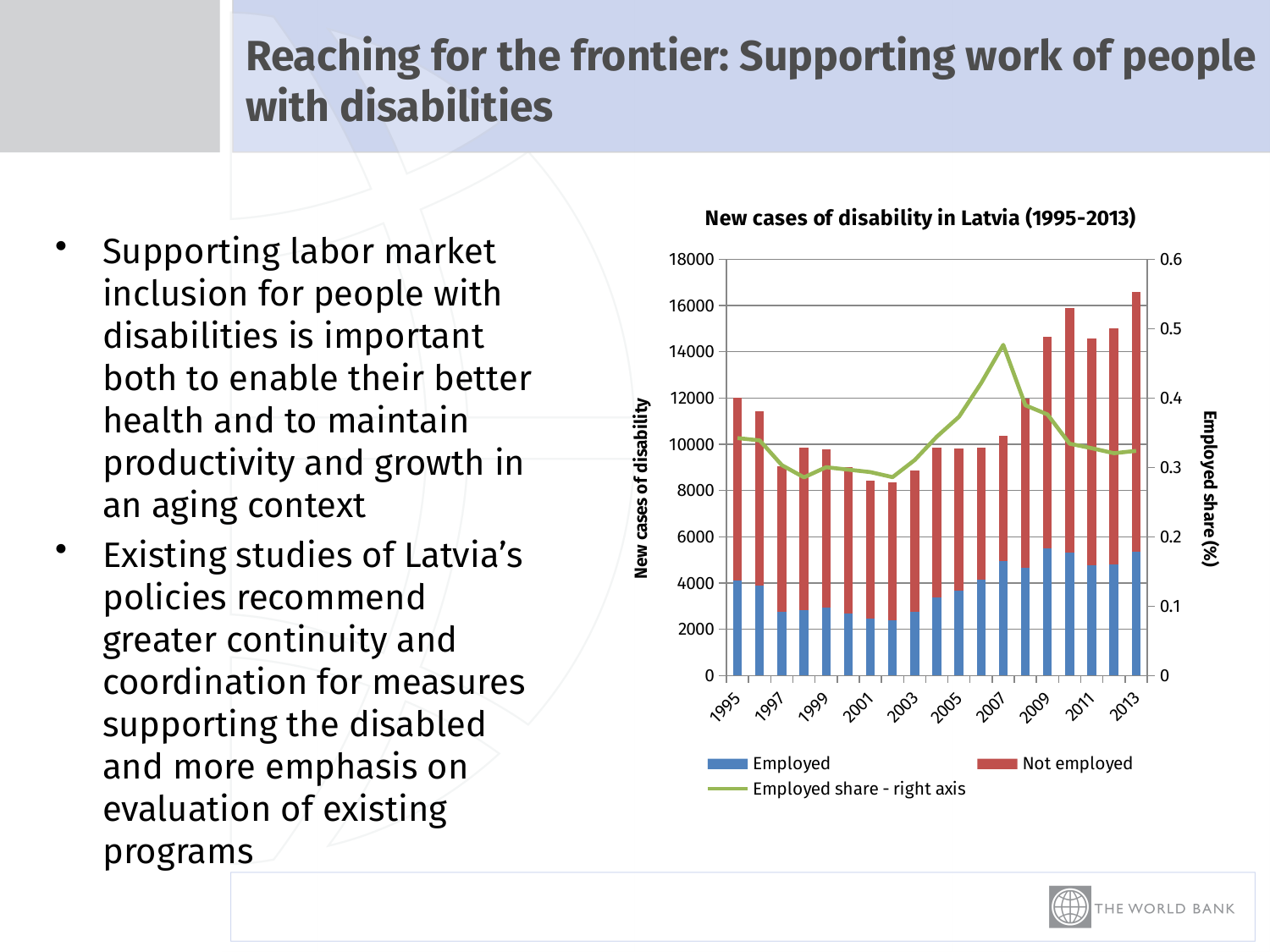

# Reaching for the frontier: Supporting work of people with disabilities

### Chart: New cases of disability in Latvia (1995-2013)

| Category |  |  |  |
|---|---|---|---|
| 1995 | 4109.0 | 7895.0 | 0.3423025658113962 |
| 1996 | 3878.0 | 7563.0 | 0.33895638493138713 |
| 1997 | 2744.0 | 6304.0 | 0.3032714412024757 |
| 1998 | 2820.0 | 7051.0 | 0.28568534089757874 |
| 1999 | 2934.0 | 6835.0 | 0.300337803255195 |
| 2000 | 2673.0 | 6334.0 | 0.2967691795270345 |
| 2001 | 2474.0 | 5961.0 | 0.2933017190278601 |
| 2002 | 2388.0 | 5962.0 | 0.2859880239520958 |
| 2003 | 2754.0 | 6113.0 | 0.31058982745009583 |
| 2004 | 3391.0 | 6458.0 | 0.34429891359528886 |
| 2005 | 3661.0 | 6157.0 | 0.3728865349358321 |
| 2006 | 4153.0 | 5703.0 | 0.4213676948051948 |
| 2007 | 4935.0 | 5420.0 | 0.4765813616610333 |
| 2008 | 4667.0 | 7313.0 | 0.3895659432387312 |
| 2009 | 5508.0 | 9128.0 | 0.37633233123804316 |
| 2010 | 5311.0 | 10583.0 | 0.3341512520447968 |
| 2011 | 4781.0 | 9808.0 | 0.327712660223456 |
| 2012 | 4813.0 | 10204.0 | 0.32050342944662713 |
| 2013 | 5366.0 | 11204.0 | 0.32383826191913095 |
Supporting labor market inclusion for people with disabilities is important both to enable their better health and to maintain productivity and growth in an aging context
Existing studies of Latvia’s policies recommend greater continuity and coordination for measures supporting the disabled and more emphasis on evaluation of existing programs